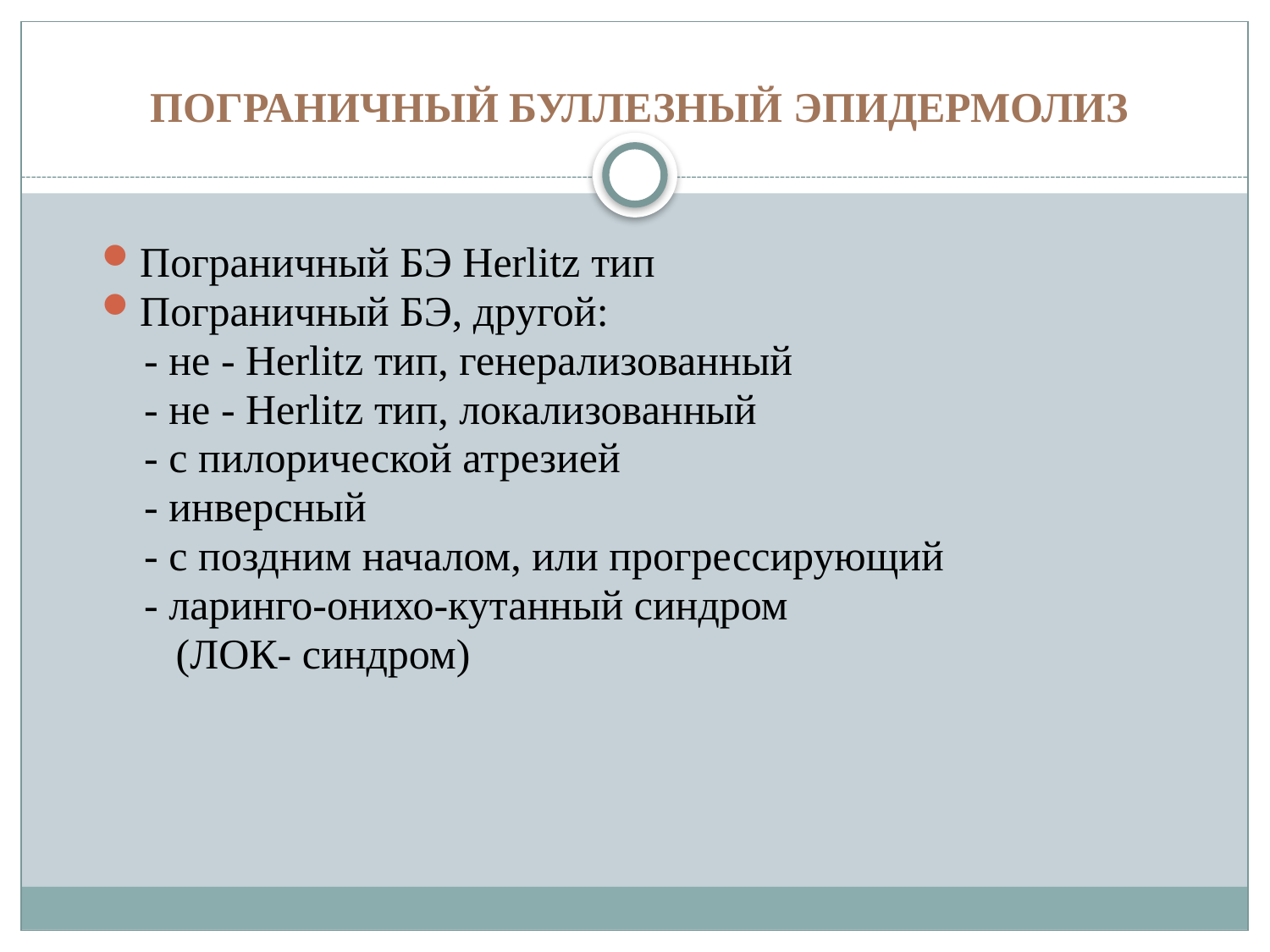

# ПОГРАНИЧНЫЙ БУЛЛЕЗНЫЙ ЭПИДЕРМОЛИЗ
Пограничный БЭ Herlitz тип
Пограничный БЭ, другой:
    - не - Herlitz тип, генерализованный
    - не - Herlitz тип, локализованный
    - с пилорической атрезией
    - инверсный
    - с поздним началом, или прогрессирующий
    - ларинго-онихо-кутанный синдром
       (ЛОК- синдром)